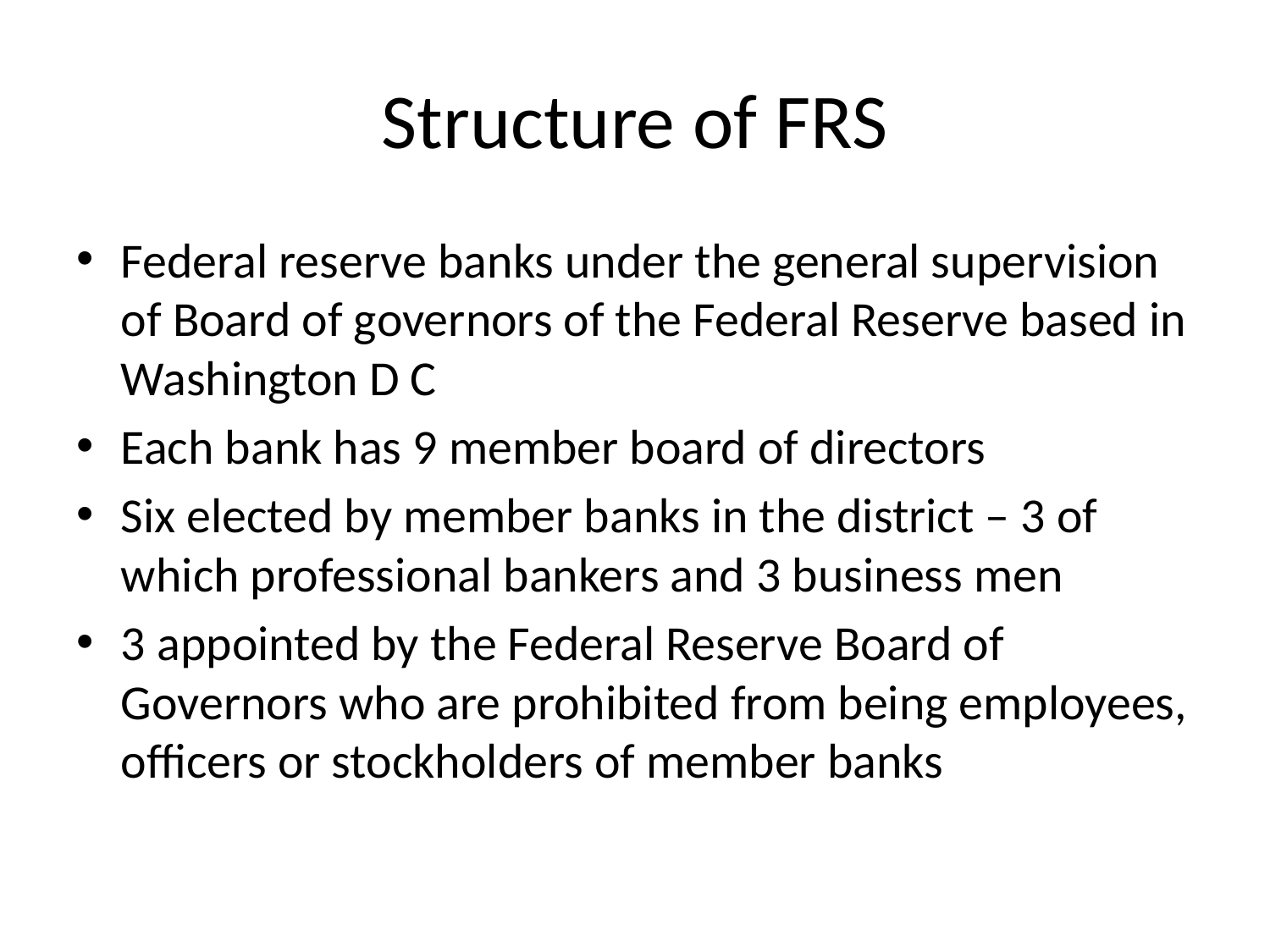

# Structure of FRS
Federal reserve banks under the general supervision of Board of governors of the Federal Reserve based in Washington D C
Each bank has 9 member board of directors
Six elected by member banks in the district – 3 of which professional bankers and 3 business men
3 appointed by the Federal Reserve Board of Governors who are prohibited from being employees, officers or stockholders of member banks